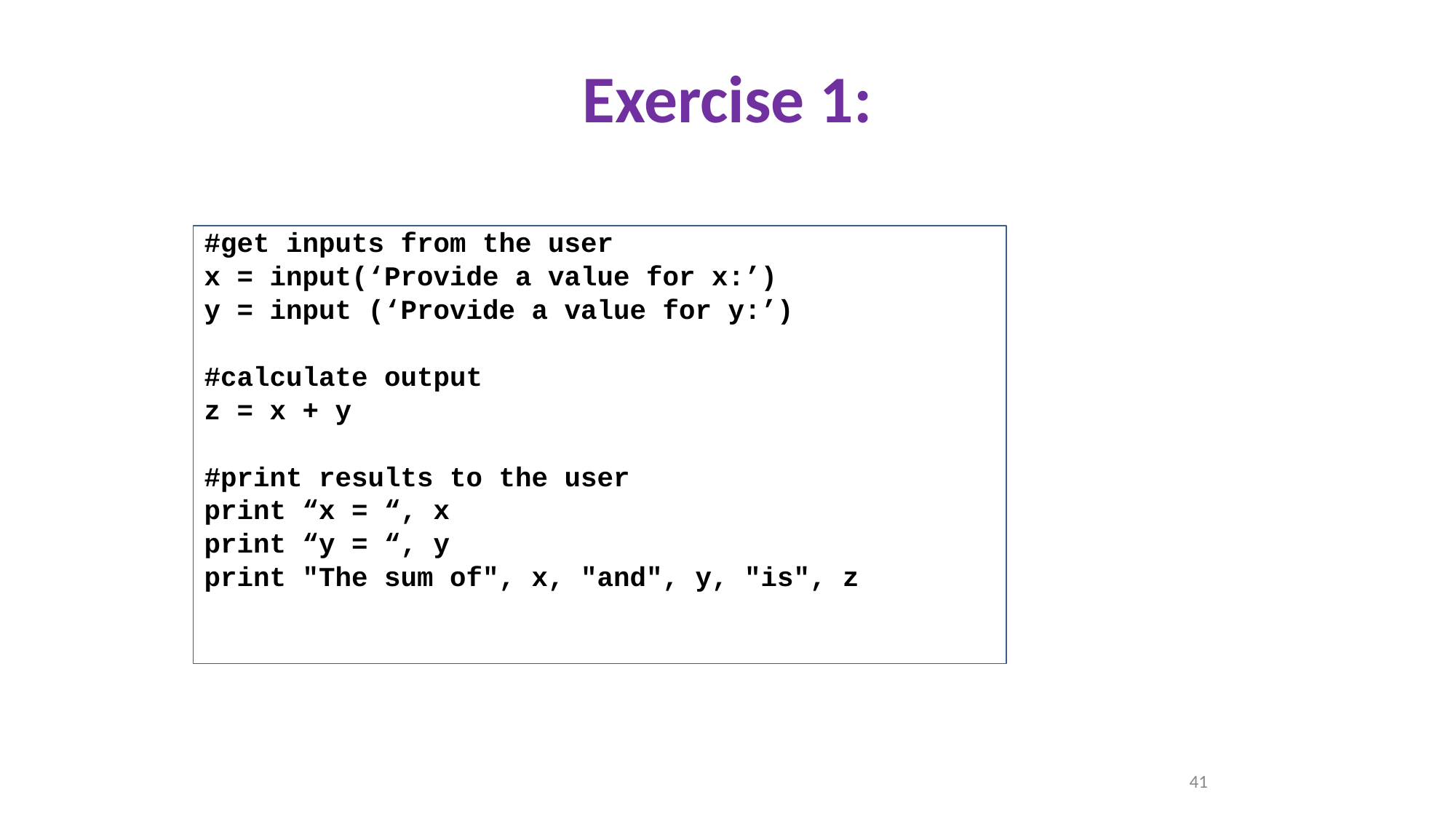

# Exercise 1:
#get inputs from the user
x = input(‘Provide a value for x:’)
y = input (‘Provide a value for y:’)

#calculate output
z = x + y

#print results to the user
print “x = “, x
print “y = “, y
print "The sum of", x, "and", y, "is", z
41